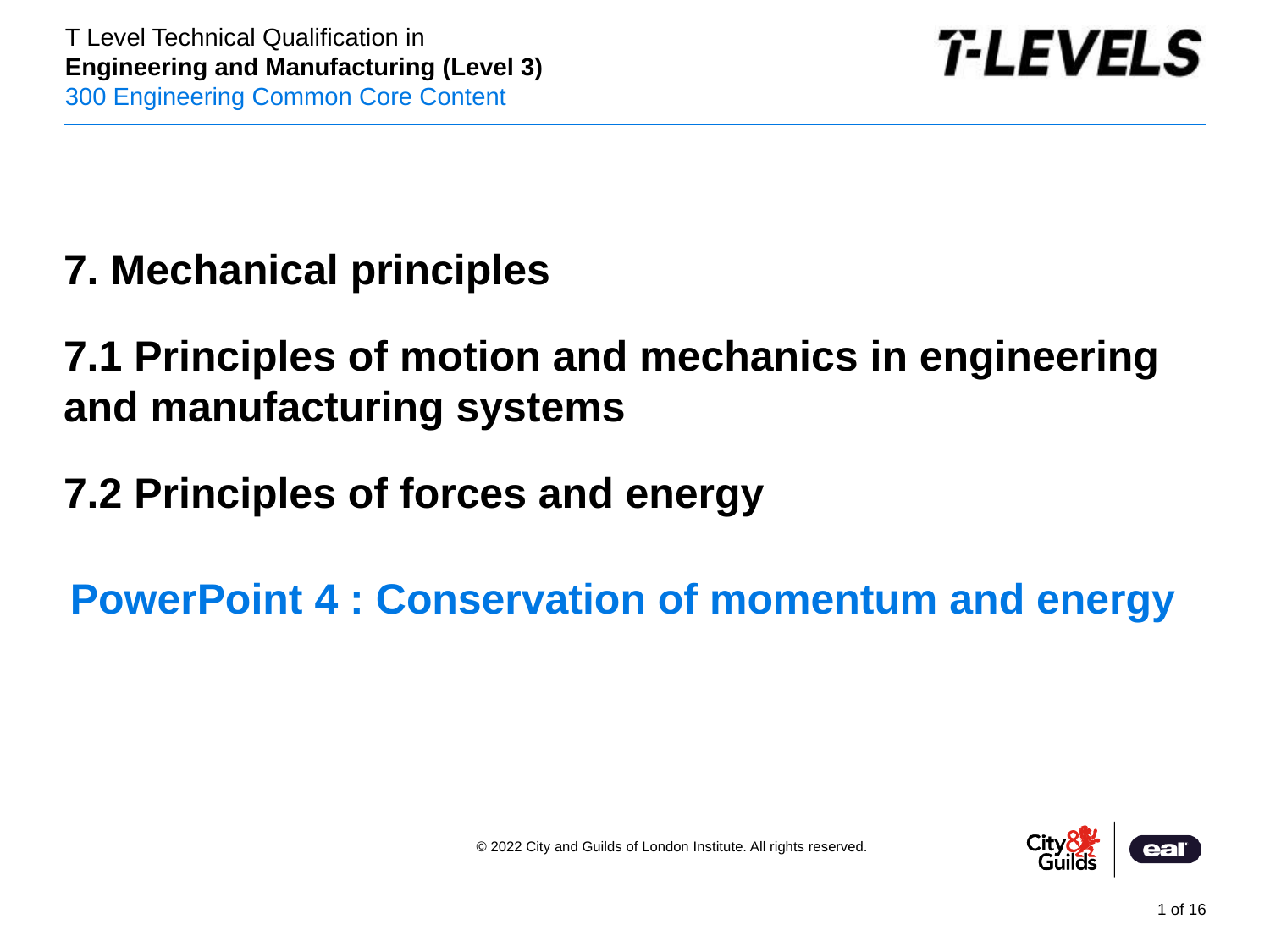

7. Mechanical principles
7.1 Principles of motion and mechanics in engineering and manufacturing systems
7.2 Principles of forces and energy
# PowerPoint 4 : Conservation of momentum and energy